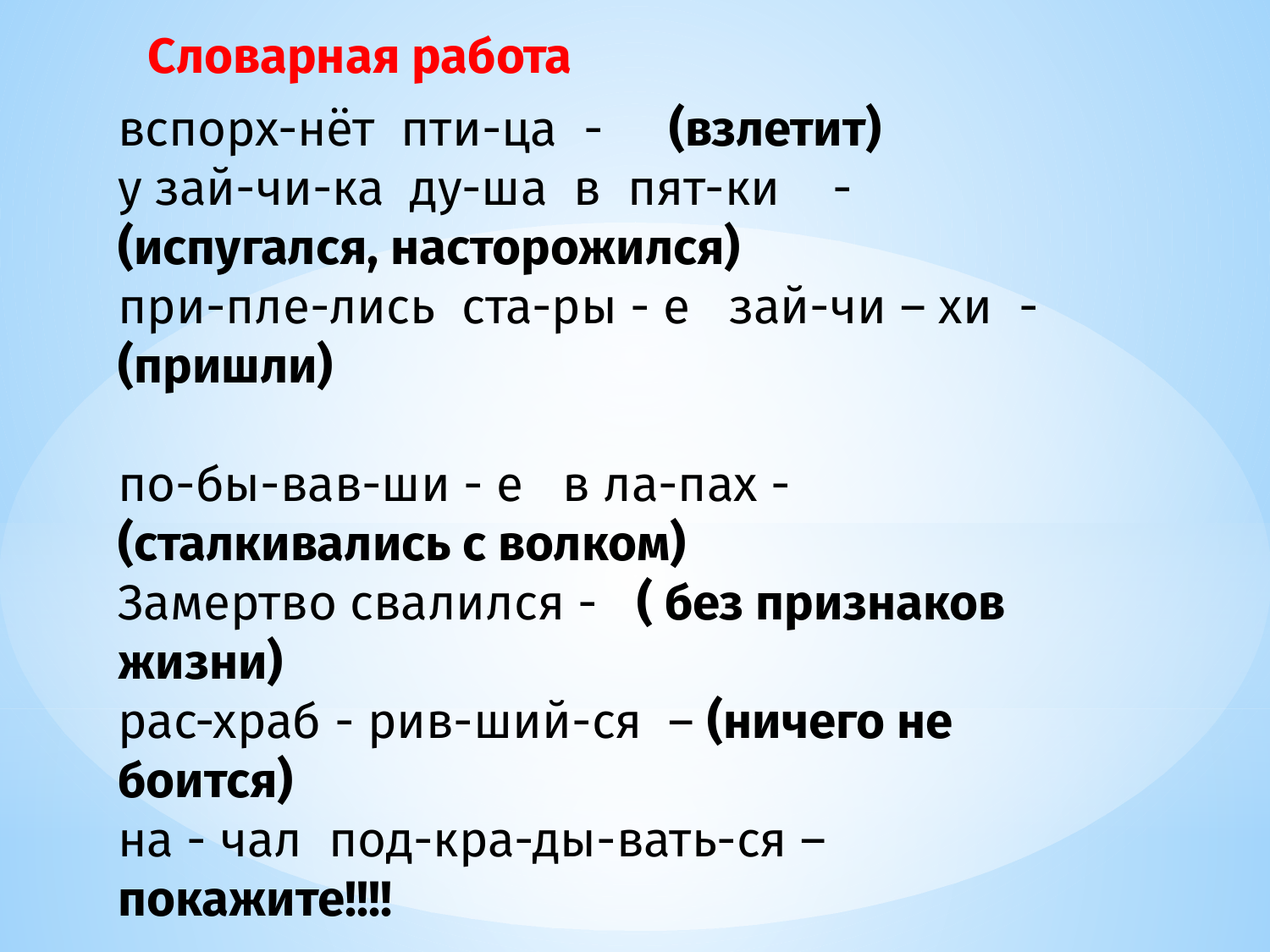

Словарная работа
вспорх-нёт  пти-ца  -     (взлетит)
у зай-чи-ка  ду-ша  в  пят-ки    -    (испугался, насторожился)
при-пле-лись  ста-ры - е   зай-чи – хи  -  (пришли)

по-бы-вав-ши - е   в ла-пах -   (сталкивались с волком)
Замертво свалился -   ( без признаков жизни)
рас-храб - рив-ший-ся  – (ничего не боится)
на - чал  под-кра-ды-вать-ся – покажите!!!!